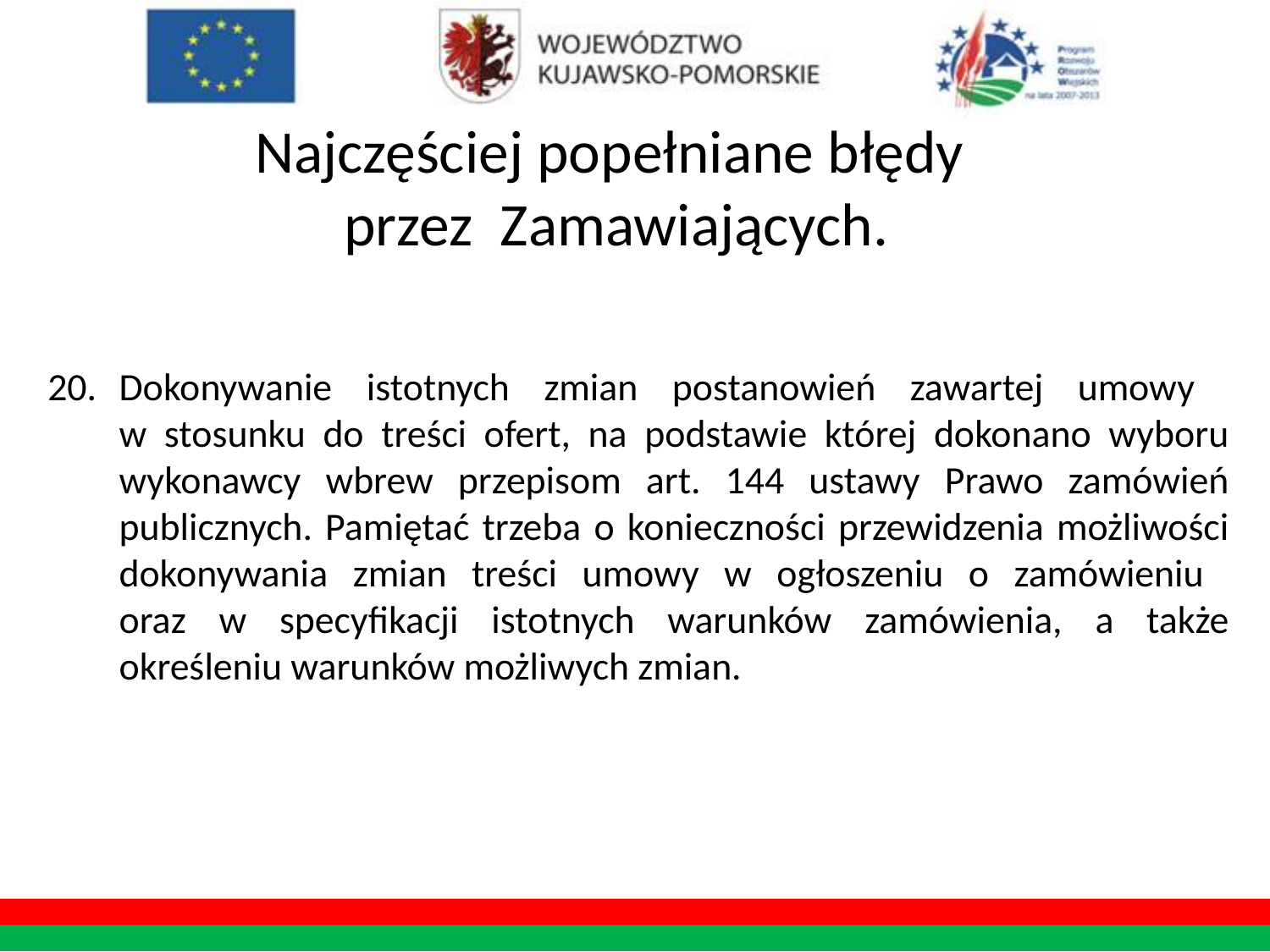

# Najczęściej popełniane błędy przez  Zamawiających.

Dokonywanie istotnych zmian postanowień zawartej umowy
w stosunku do treści ofert, na podstawie której dokonano wyboru wykonawcy wbrew przepisom art. 144 ustawy Prawo zamówień publicznych. Pamiętać trzeba o konieczności przewidzenia możliwości dokonywania zmian treści umowy w ogłoszeniu o zamówieniu
oraz w specyfikacji istotnych warunków zamówienia, a także określeniu warunków możliwych zmian.